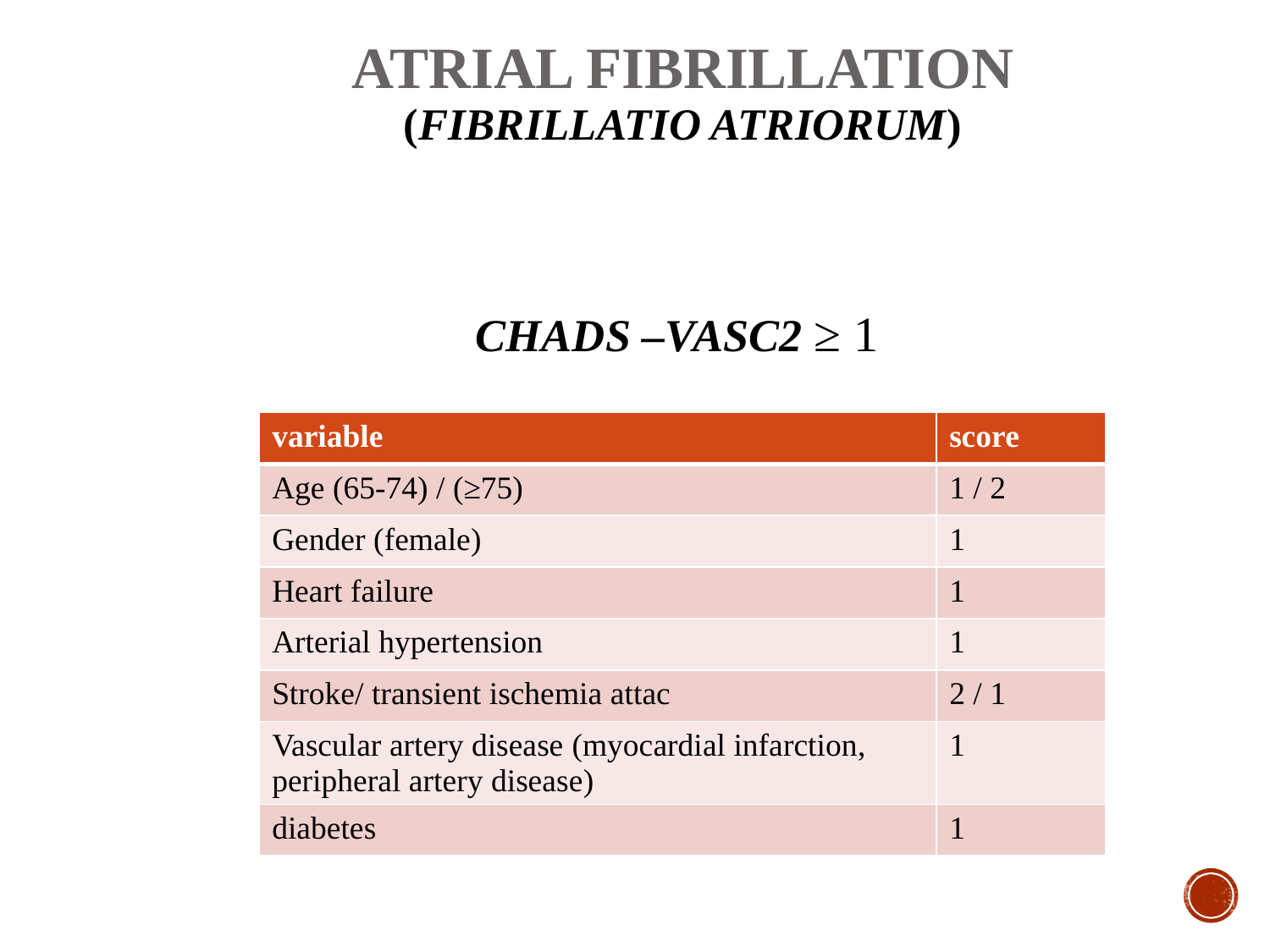

# ATRIAL FIBRILLATION (Fibrillatio atriorum)
CHADS –VASC2 ≥ 1
| variable | score |
| --- | --- |
| Age (65-74) / (≥75) | 1 / 2 |
| Gender (female) | 1 |
| Heart failure | 1 |
| Arterial hypertension | 1 |
| Stroke/ transient ischemia attac | 2 / 1 |
| Vascular artery disease (myocardial infarction, peripheral artery disease) | 1 |
| diabetes | 1 |